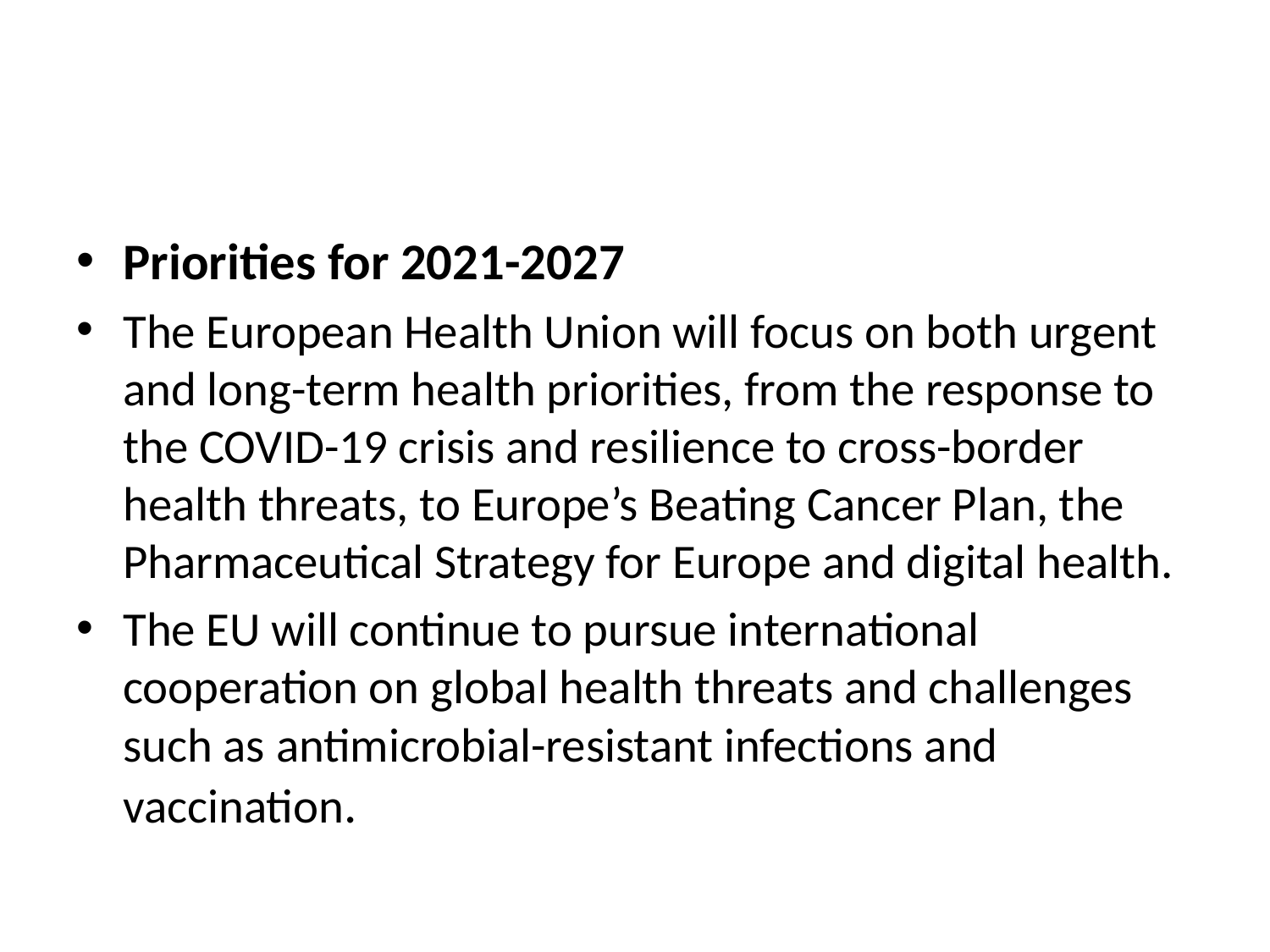

#
Priorities for 2021-2027
The European Health Union will focus on both urgent and long-term health priorities, from the response to the COVID-19 crisis and resilience to cross-border health threats, to Europe’s Beating Cancer Plan, the Pharmaceutical Strategy for Europe and digital health.
The EU will continue to pursue international cooperation on global health threats and challenges such as antimicrobial-resistant infections and vaccination.